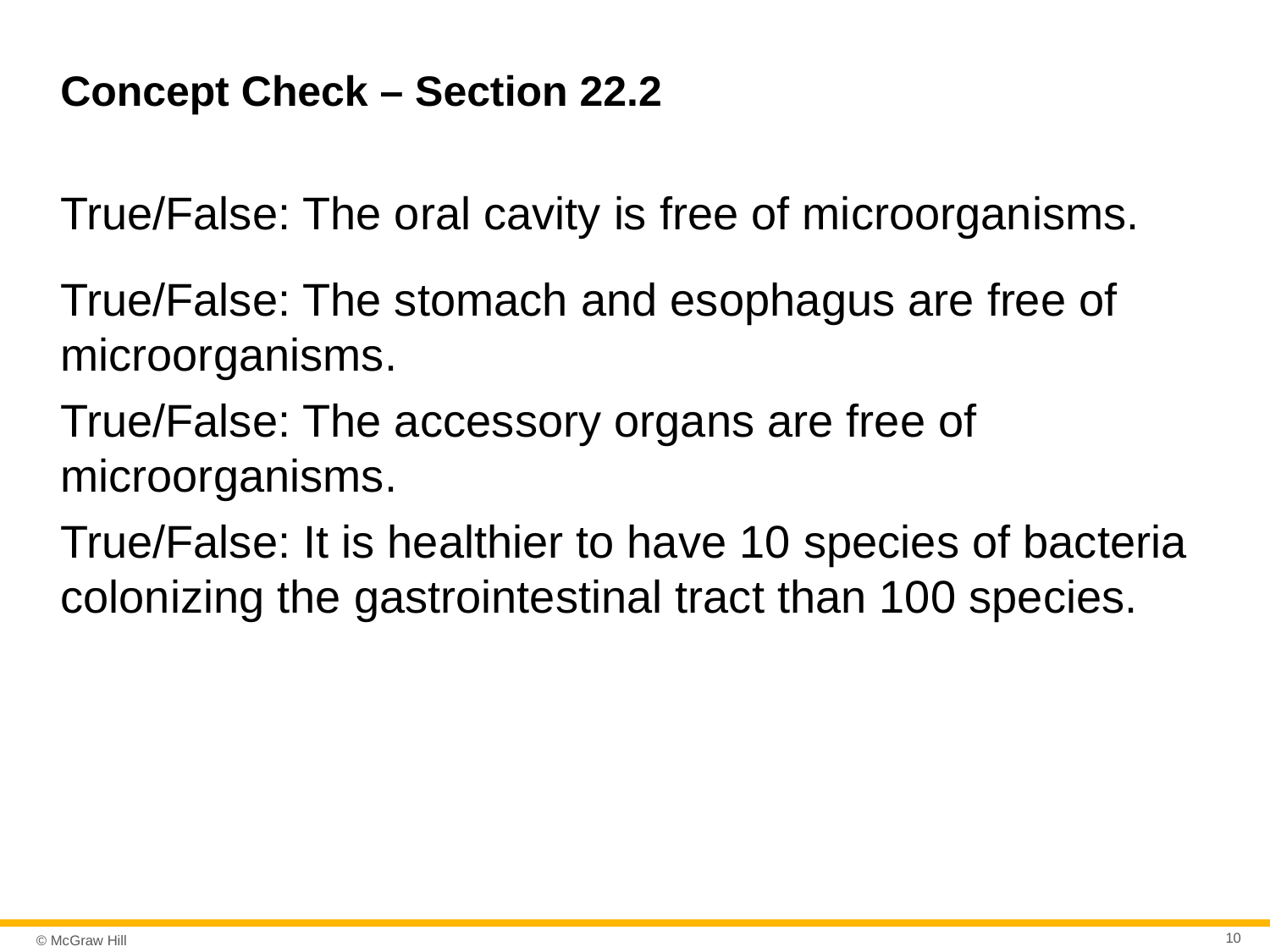

# Concept Check – Section 22.2
True/False: The oral cavity is free of microorganisms.
True/False: The stomach and esophagus are free of microorganisms.
True/False: The accessory organs are free of microorganisms.
True/False: It is healthier to have 10 species of bacteria colonizing the gastrointestinal tract than 100 species.